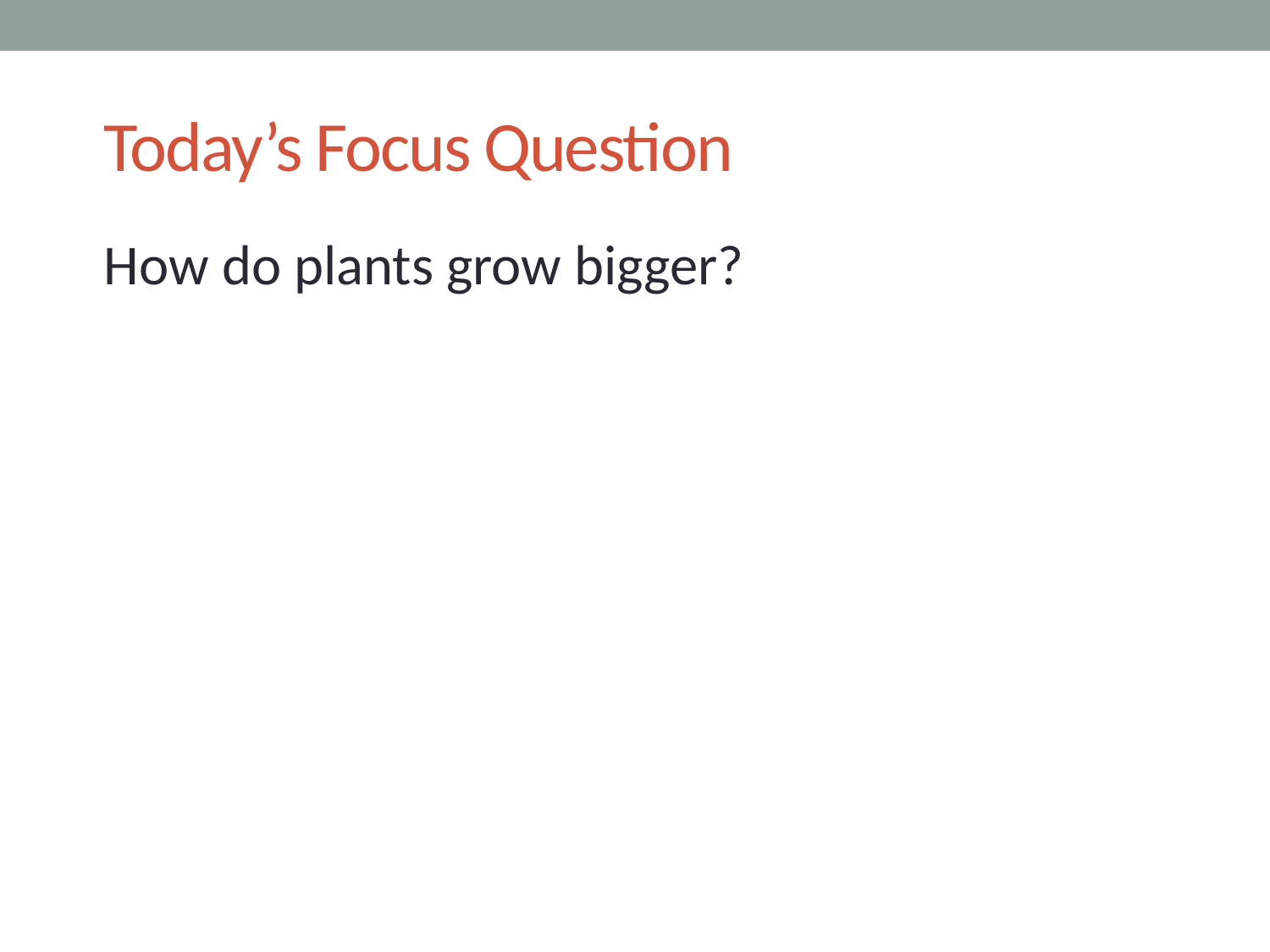

# Today’s Focus Question
How do plants grow bigger?